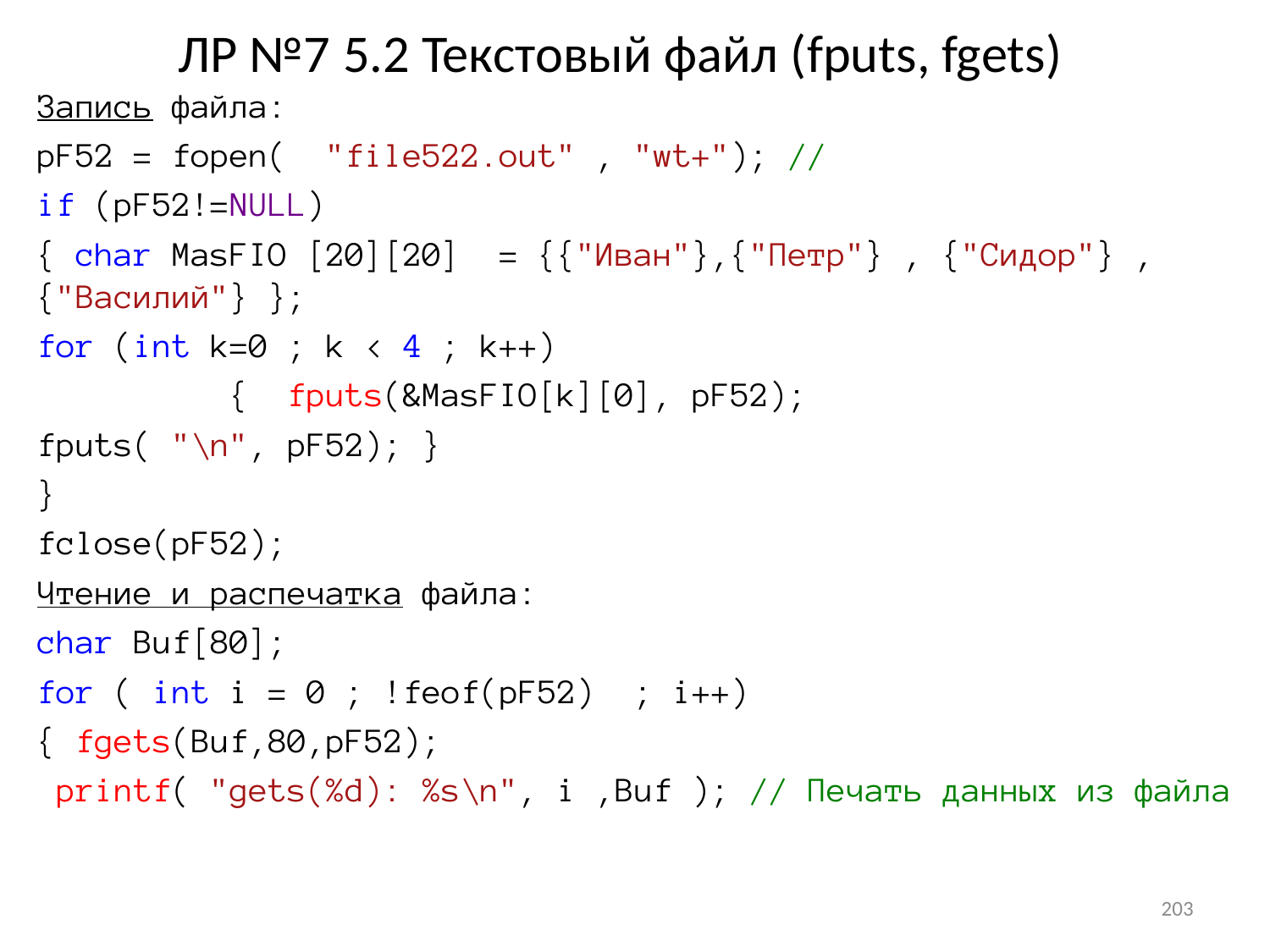

# ЛР №7 5.2 Текстовый файл (fputs, fgets)
Запись файла:
pF52 = fopen(  "file522.out" , "wt+"); //
if (pF52!=NULL)
{ char MasFIO [20][20]  = {{"Иван"},{"Петр"} , {"Сидор"} ,  {"Василий"} };
for (int k=0 ; k < 4 ; k++)
          {  fputs(&MasFIO[k][0], pF52);
fputs( "\n", pF52); }
}
fclose(pF52);
Чтение и распечатка файла:
char Buf[80];
for ( int i = 0 ; !feof(pF52)  ; i++)
{ fgets(Buf,80,pF52);
 printf( "gets(%d): %s\n", i ,Buf ); // Печать данных из файла

203